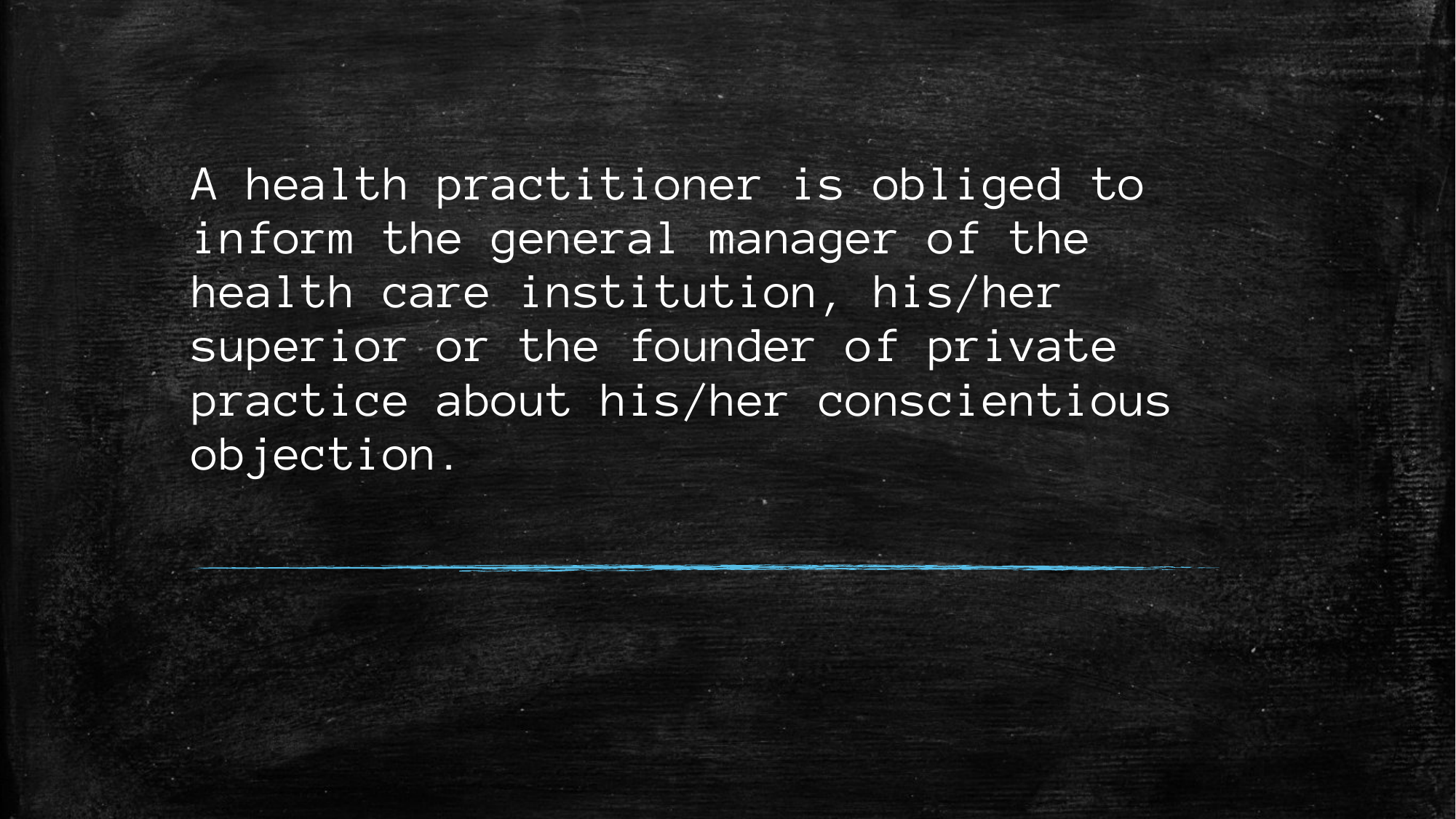

# A health practitioner is obliged to inform the general manager of the health care institution, his/her superior or the founder of private practice about his/her conscientious objection.